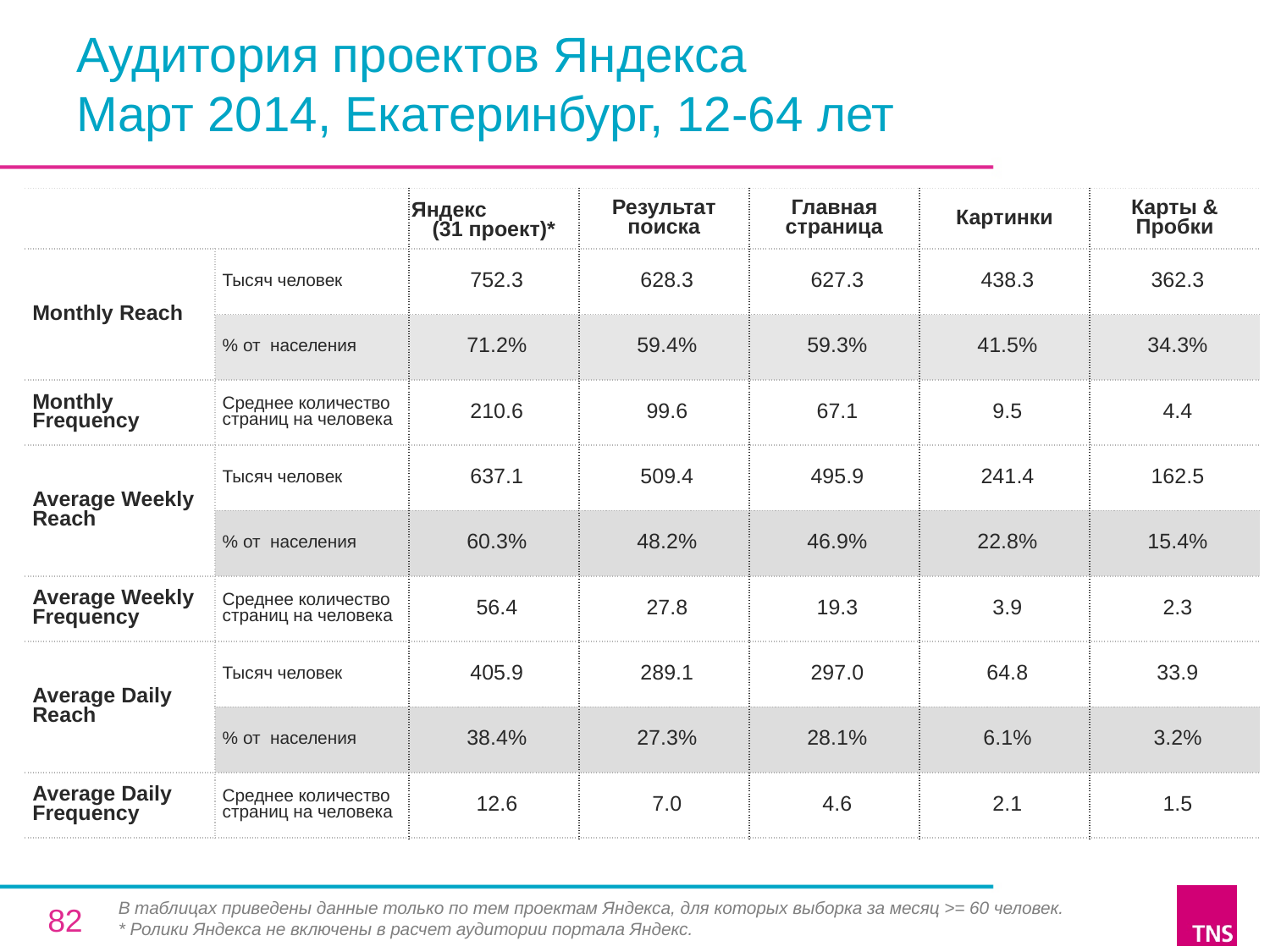

# Аудитория проектов Яндекса Март 2014, Екатеринбург, 12-64 лет
|  |  | Яндекс (31 проект)\* | Результат поиска | Главная страница | Картинки | Карты & Пробки |
| --- | --- | --- | --- | --- | --- | --- |
| Monthly Reach | Тысяч человек | 752.3 | 628.3 | 627.3 | 438.3 | 362.3 |
|  | % от населения | 71.2% | 59.4% | 59.3% | 41.5% | 34.3% |
| Monthly Frequency | Среднее количество страниц на человека | 210.6 | 99.6 | 67.1 | 9.5 | 4.4 |
| Average Weekly Reach | Тысяч человек | 637.1 | 509.4 | 495.9 | 241.4 | 162.5 |
|  | % от населения | 60.3% | 48.2% | 46.9% | 22.8% | 15.4% |
| Average Weekly Frequency | Среднее количество страниц на человека | 56.4 | 27.8 | 19.3 | 3.9 | 2.3 |
| Average Daily Reach | Тысяч человек | 405.9 | 289.1 | 297.0 | 64.8 | 33.9 |
|  | % от населения | 38.4% | 27.3% | 28.1% | 6.1% | 3.2% |
| Average Daily Frequency | Среднее количество страниц на человека | 12.6 | 7.0 | 4.6 | 2.1 | 1.5 |
В таблицах приведены данные только по тем проектам Яндекса, для которых выборка за месяц >= 60 человек.
* Ролики Яндекса не включены в расчет аудитории портала Яндекс.
82